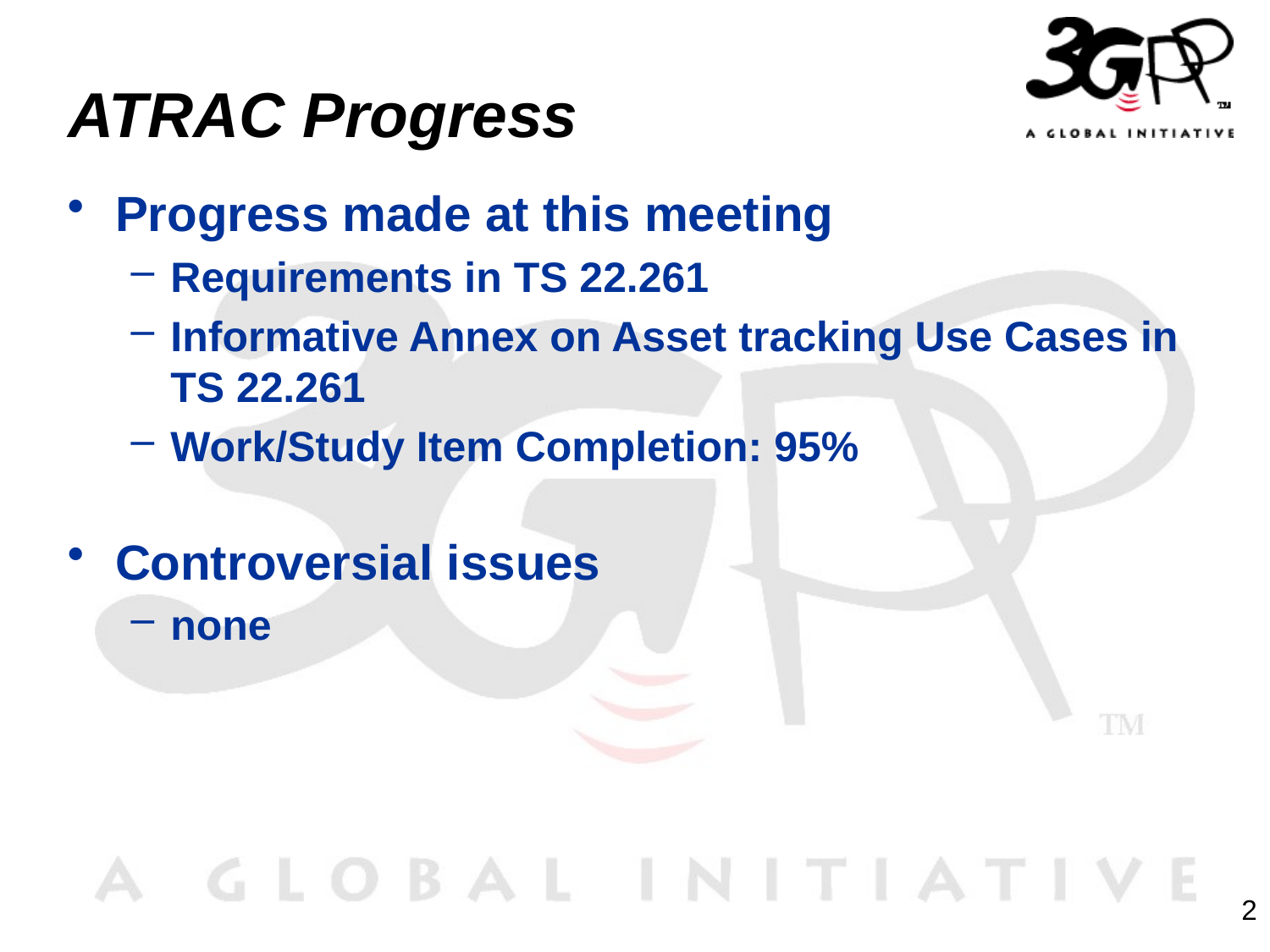

# ATRAC Progress
Progress made at this meeting
Requirements in TS 22.261
Informative Annex on Asset tracking Use Cases in TS 22.261
Work/Study Item Completion: 95%
Controversial issues
none
2